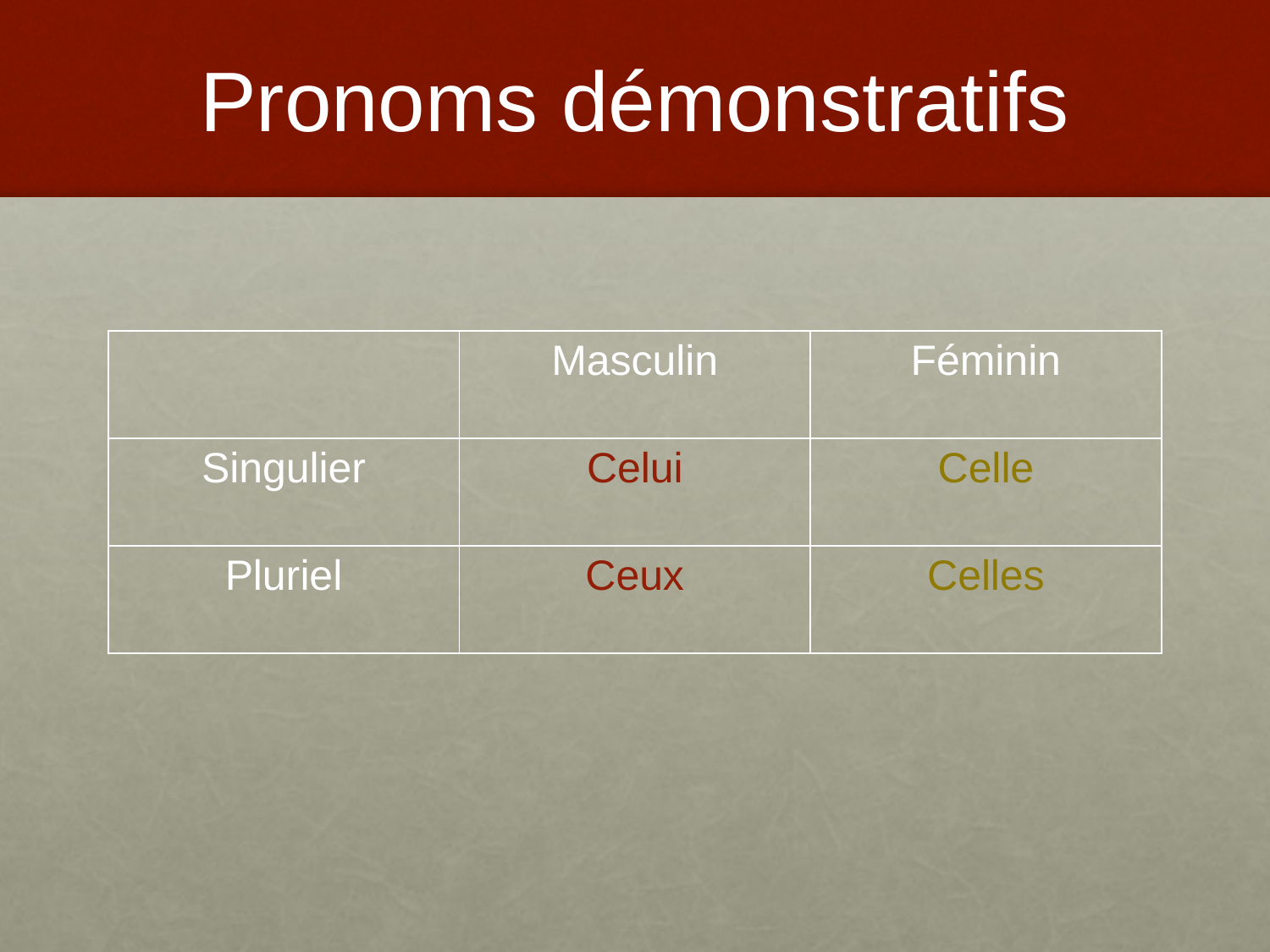

# Pronoms démonstratifs
|  | Masculin | Féminin |
| --- | --- | --- |
| Singulier | Celui | Celle |
| Pluriel | Ceux | Celles |